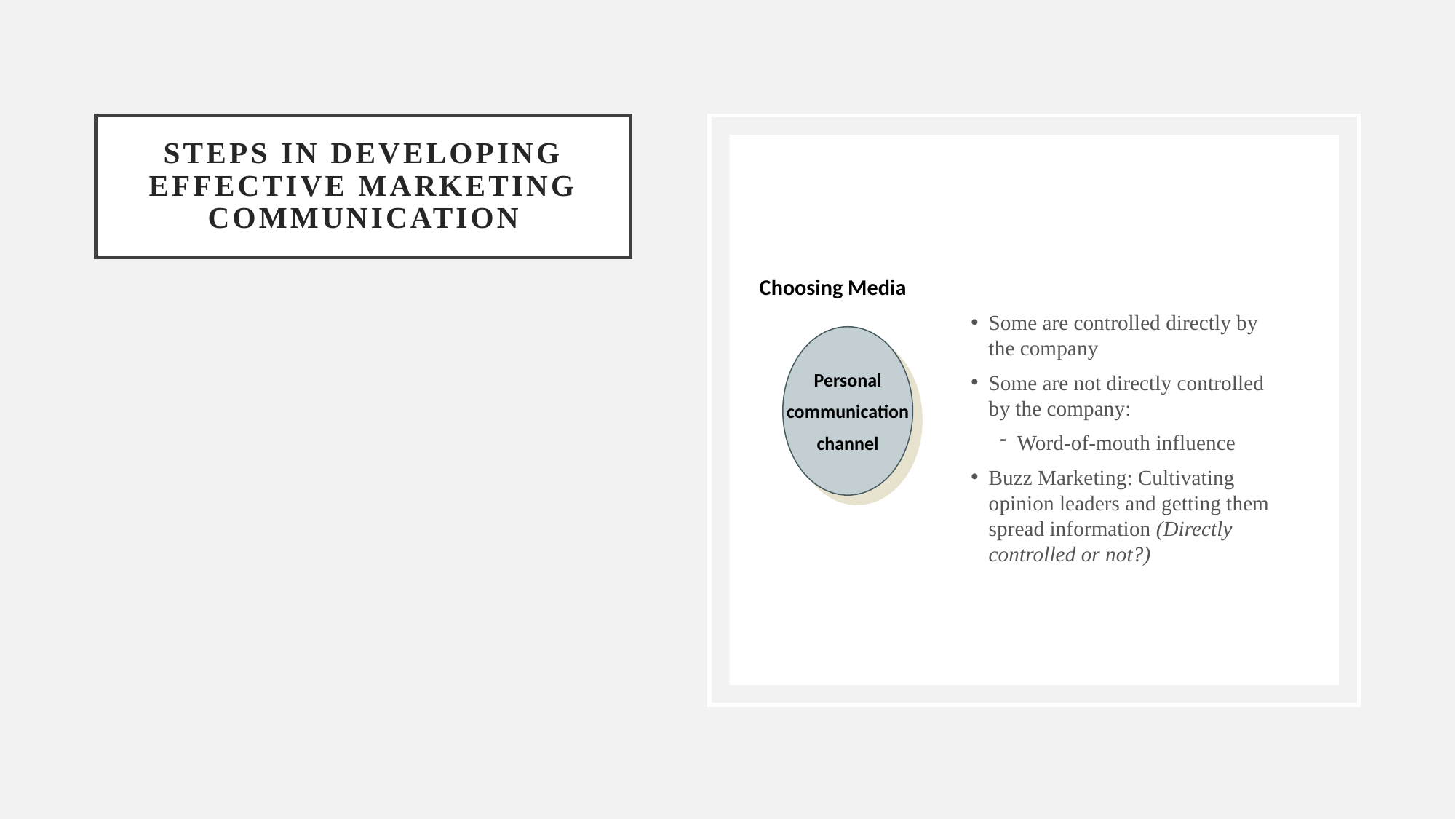

# Steps in Developing Effective Marketing Communication

Choosing Media

Some are controlled directly by the company
Some are not directly controlled by the company:
Word-of-mouth influence
Buzz Marketing: Cultivating opinion leaders and getting them spread information (Directly controlled or not?)

Personal
communication
channel